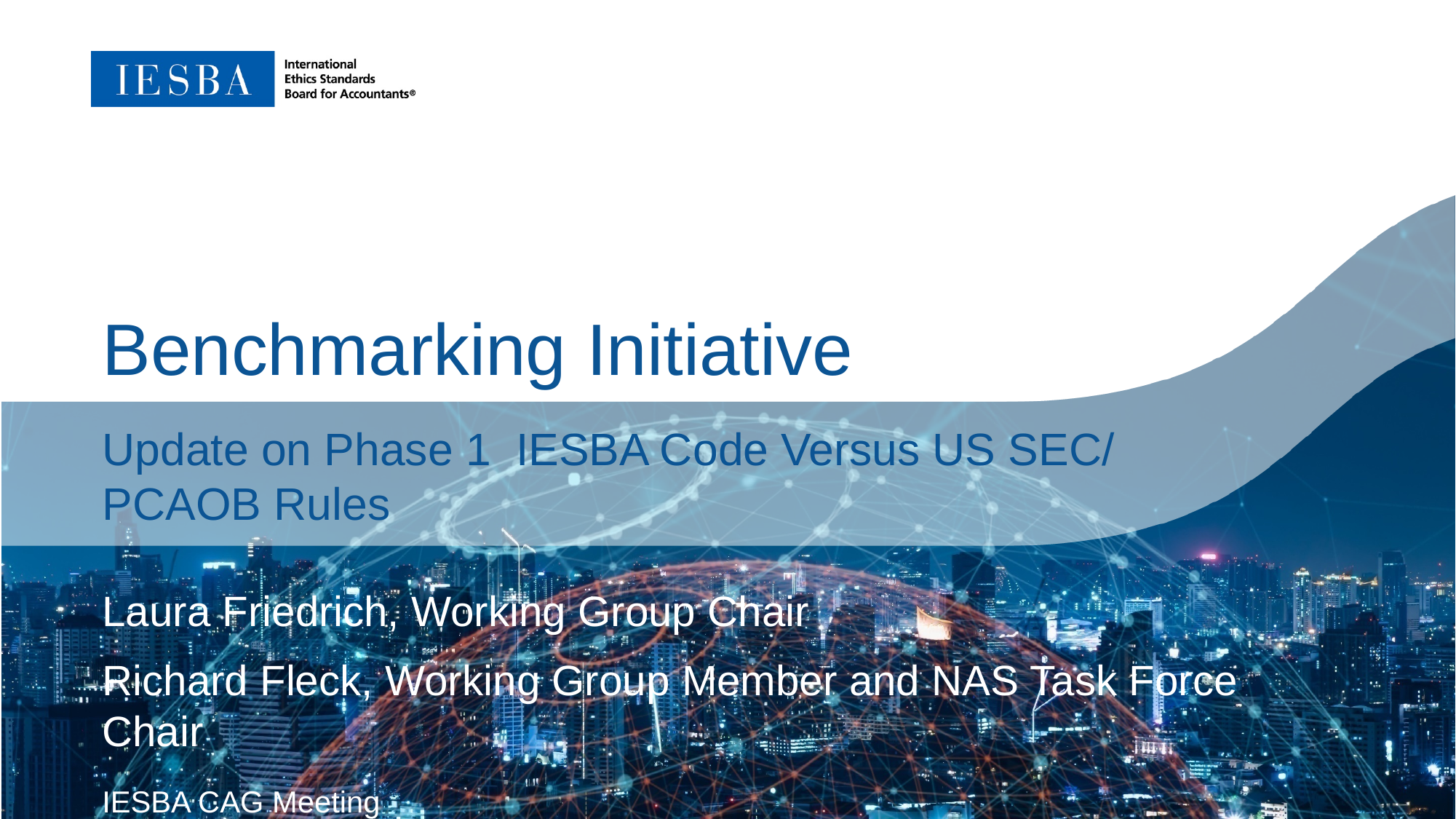

Benchmarking Initiative
Update on Phase 1  IESBA Code Versus US SEC/ PCAOB Rules
Laura Friedrich, Working Group Chair
Richard Fleck, Working Group Member and NAS Task Force Chair
IESBA CAG Meeting
20 September 2021